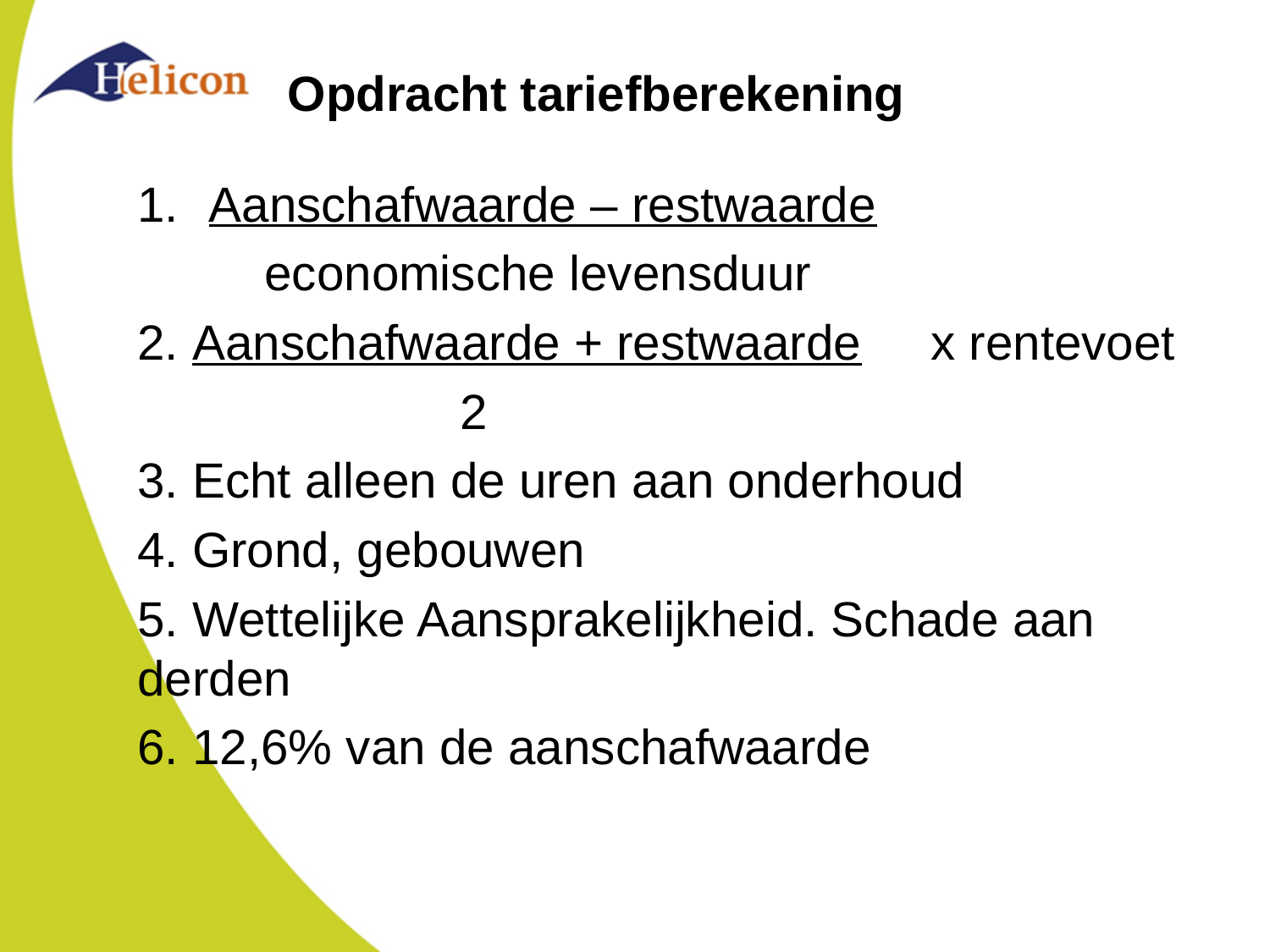

# Opdracht tariefberekening
Aanschafwaarde – restwaarde
	economische levensduur
2. Aanschafwaarde + restwaarde     x rentevoet
		     2
3. Echt alleen de uren aan onderhoud
4. Grond, gebouwen
5. Wettelijke Aansprakelijkheid. Schade aan derden
6. 12,6% van de aanschafwaarde